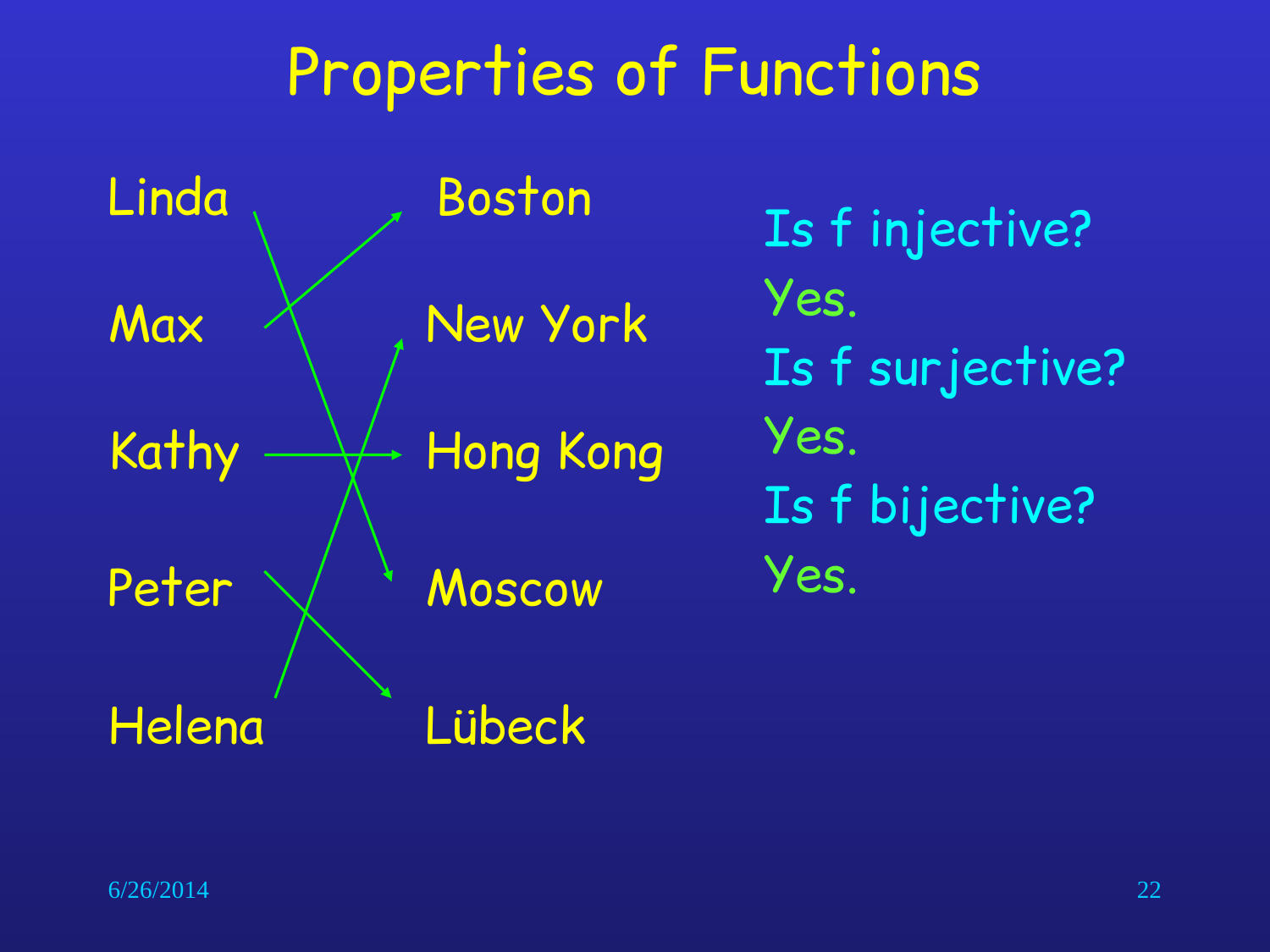

# Properties of Functions
Linda
Boston
Is f injective?
Yes.
Is f surjective?
Yes.
Is f bijective?
Yes.

Max
New York

Kathy
Hong Kong

Peter
Moscow

Helena
Lübeck
6/26/2014
22